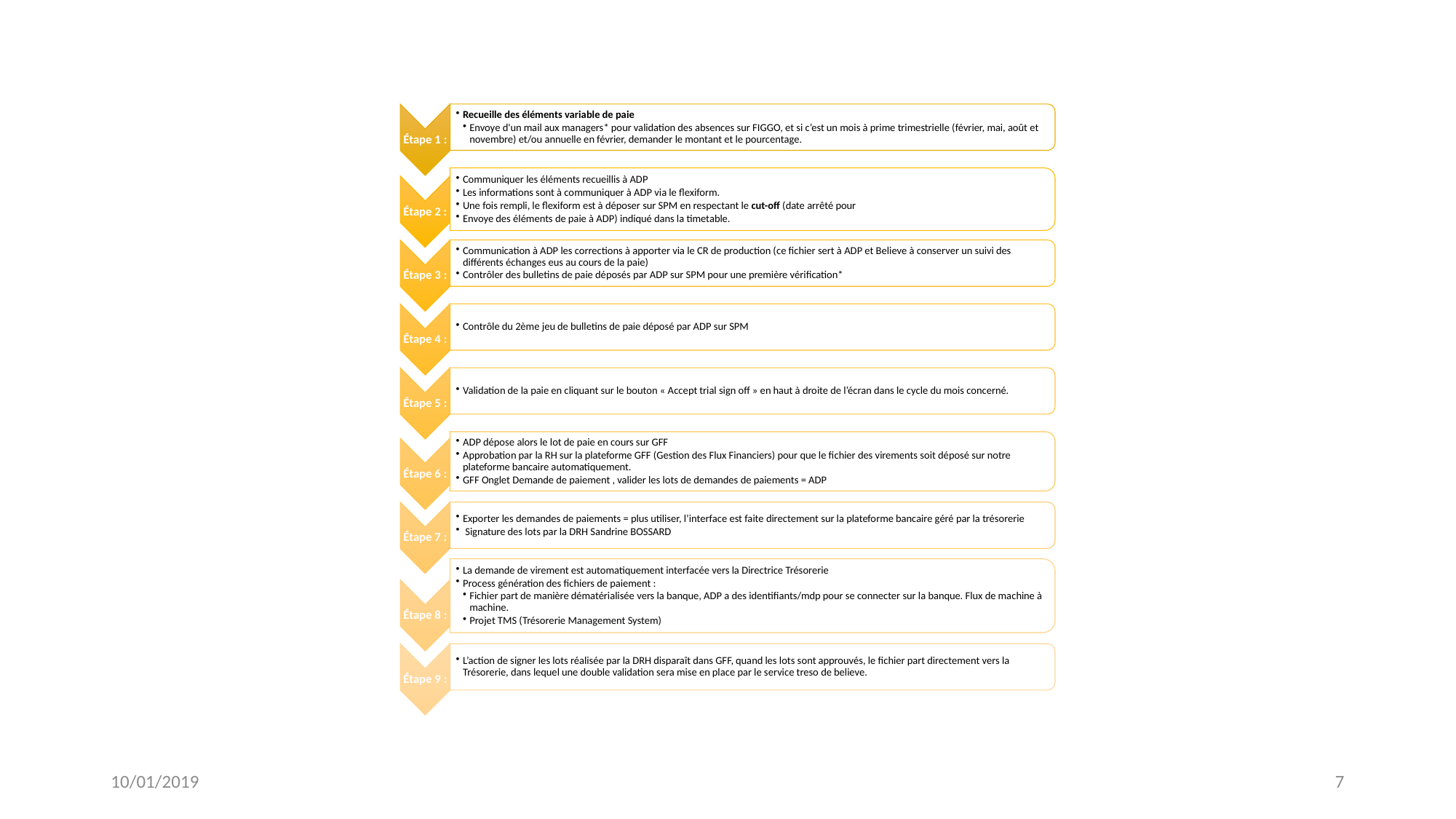

Étape 1 :
Recueille des éléments variable de paie
Envoye d'un mail aux managers* pour validation des absences sur FIGGO, et si c’est un mois à prime trimestrielle (février, mai, août et novembre) et/ou annuelle en février, demander le montant et le pourcentage.
Étape 2 :
Communiquer les éléments recueillis à ADP
Les informations sont à communiquer à ADP via le flexiform.
Une fois rempli, le flexiform est à déposer sur SPM en respectant le cut-off (date arrêté pour
Envoye des éléments de paie à ADP) indiqué dans la timetable.
Étape 3 :
Communication à ADP les corrections à apporter via le CR de production (ce fichier sert à ADP et Believe à conserver un suivi des différents échanges eus au cours de la paie)
Contrôler des bulletins de paie déposés par ADP sur SPM pour une première vérification*
Étape 4 :
Contrôle du 2ème jeu de bulletins de paie déposé par ADP sur SPM
Étape 5 :
Validation de la paie en cliquant sur le bouton « Accept trial sign off » en haut à droite de l’écran dans le cycle du mois concerné.
Étape 6 :
ADP dépose alors le lot de paie en cours sur GFF
Approbation par la RH sur la plateforme GFF (Gestion des Flux Financiers) pour que le fichier des virements soit déposé sur notre plateforme bancaire automatiquement.
GFF Onglet Demande de paiement , valider les lots de demandes de paiements = ADP
Étape 7 :
Exporter les demandes de paiements = plus utiliser, l’interface est faite directement sur la plateforme bancaire géré par la trésorerie
 Signature des lots par la DRH Sandrine BOSSARD
Étape 8 :
La demande de virement est automatiquement interfacée vers la Directrice Trésorerie
Process génération des fichiers de paiement :
Fichier part de manière dématérialisée vers la banque, ADP a des identifiants/mdp pour se connecter sur la banque. Flux de machine à machine.
Projet TMS (Trésorerie Management System)
Étape 9 :
L’action de signer les lots réalisée par la DRH disparaît dans GFF, quand les lots sont approuvés, le fichier part directement vers la Trésorerie, dans lequel une double validation sera mise en place par le service treso de believe.
10/01/2019

7